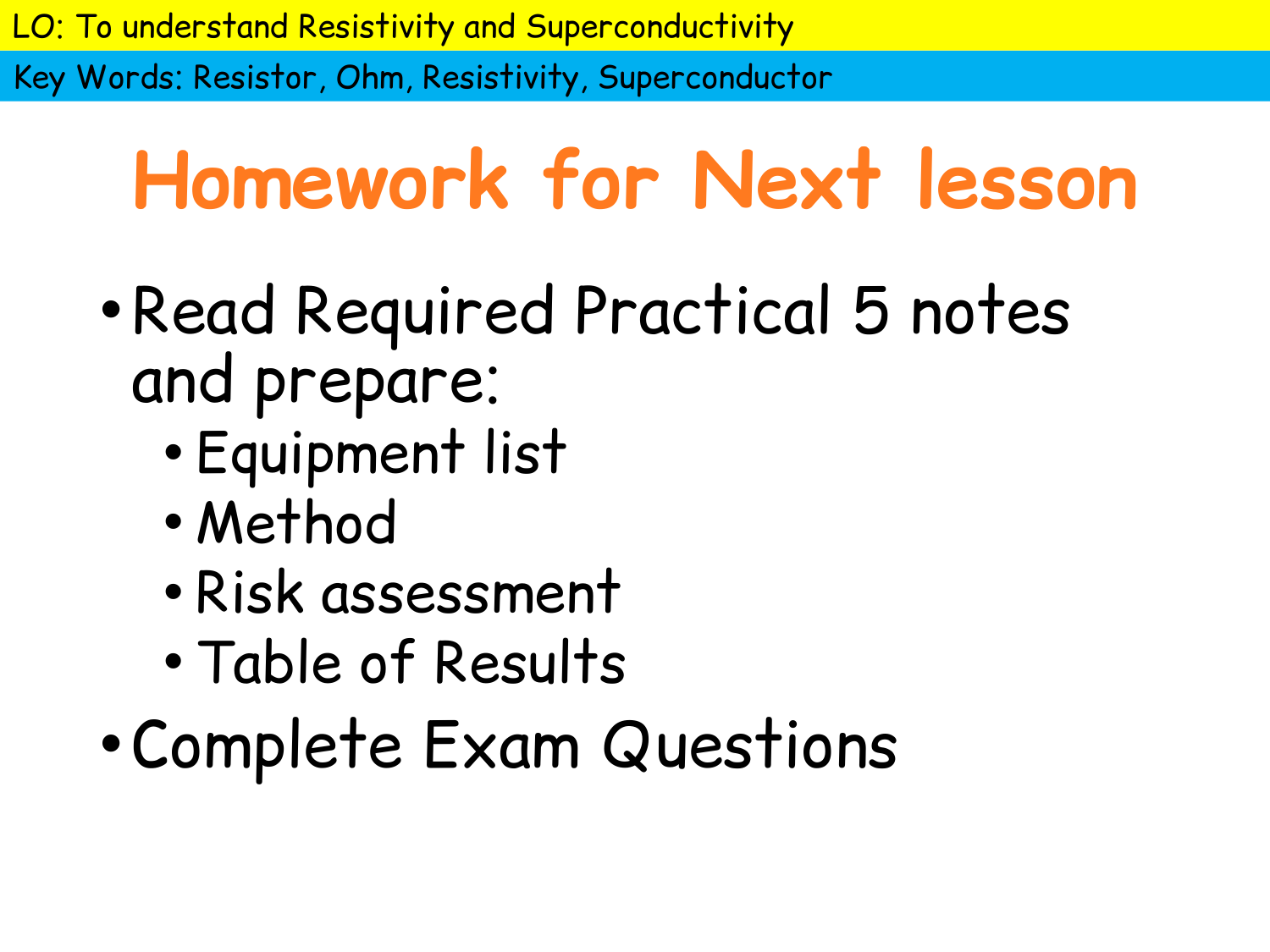

# Homework for Next lesson
Read Required Practical 5 notes and prepare:
Equipment list
Method
Risk assessment
Table of Results
Complete Exam Questions